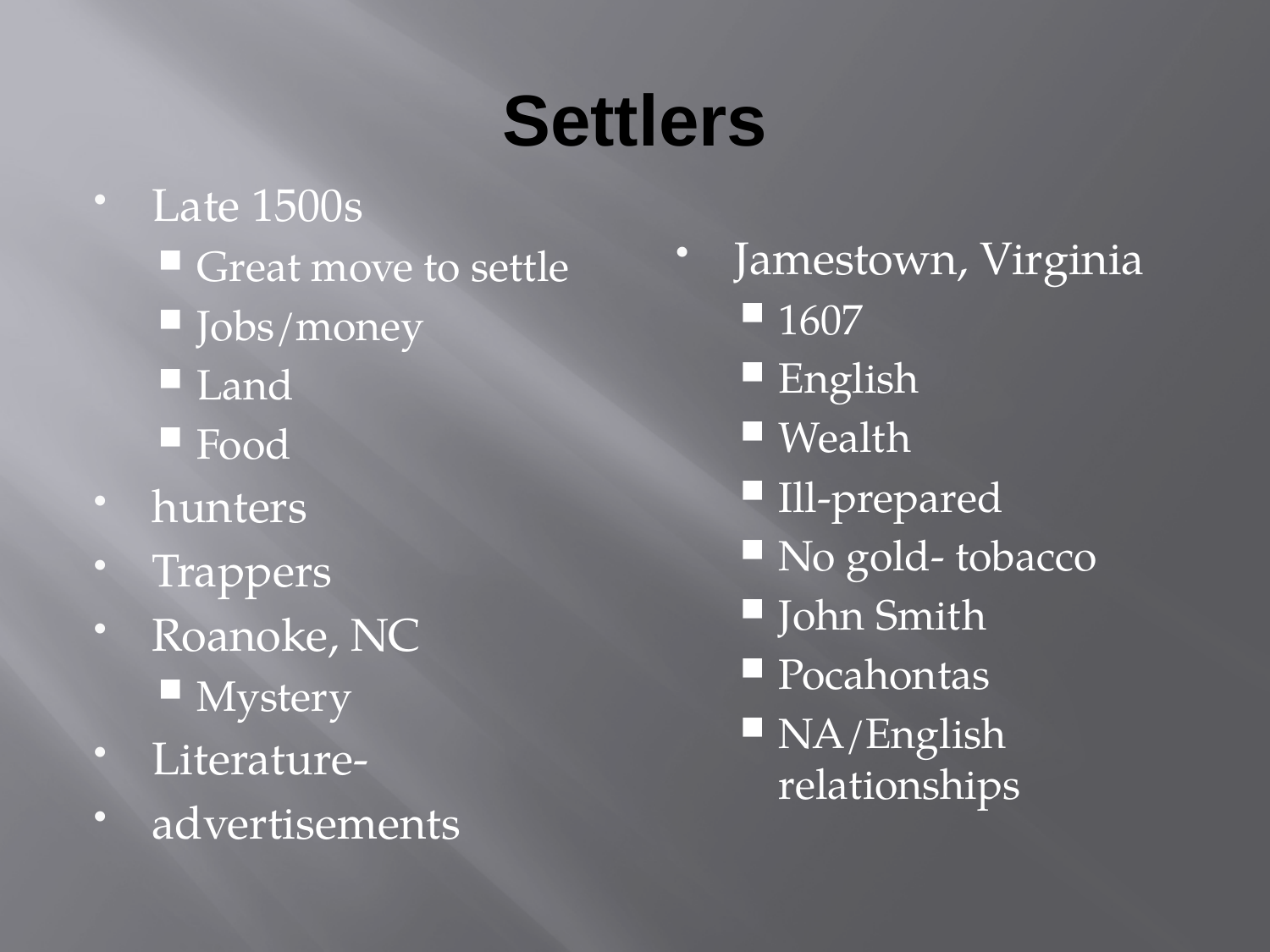

# Settlers
Late 1500s
Great move to settle
Jobs/money
Land
Food
hunters
Trappers
Roanoke, NC
Mystery
Literature-
advertisements

Jamestown, Virginia
1607
English
Wealth
Ill-prepared
No gold- tobacco
John Smith
Pocahontas
NA/English relationships